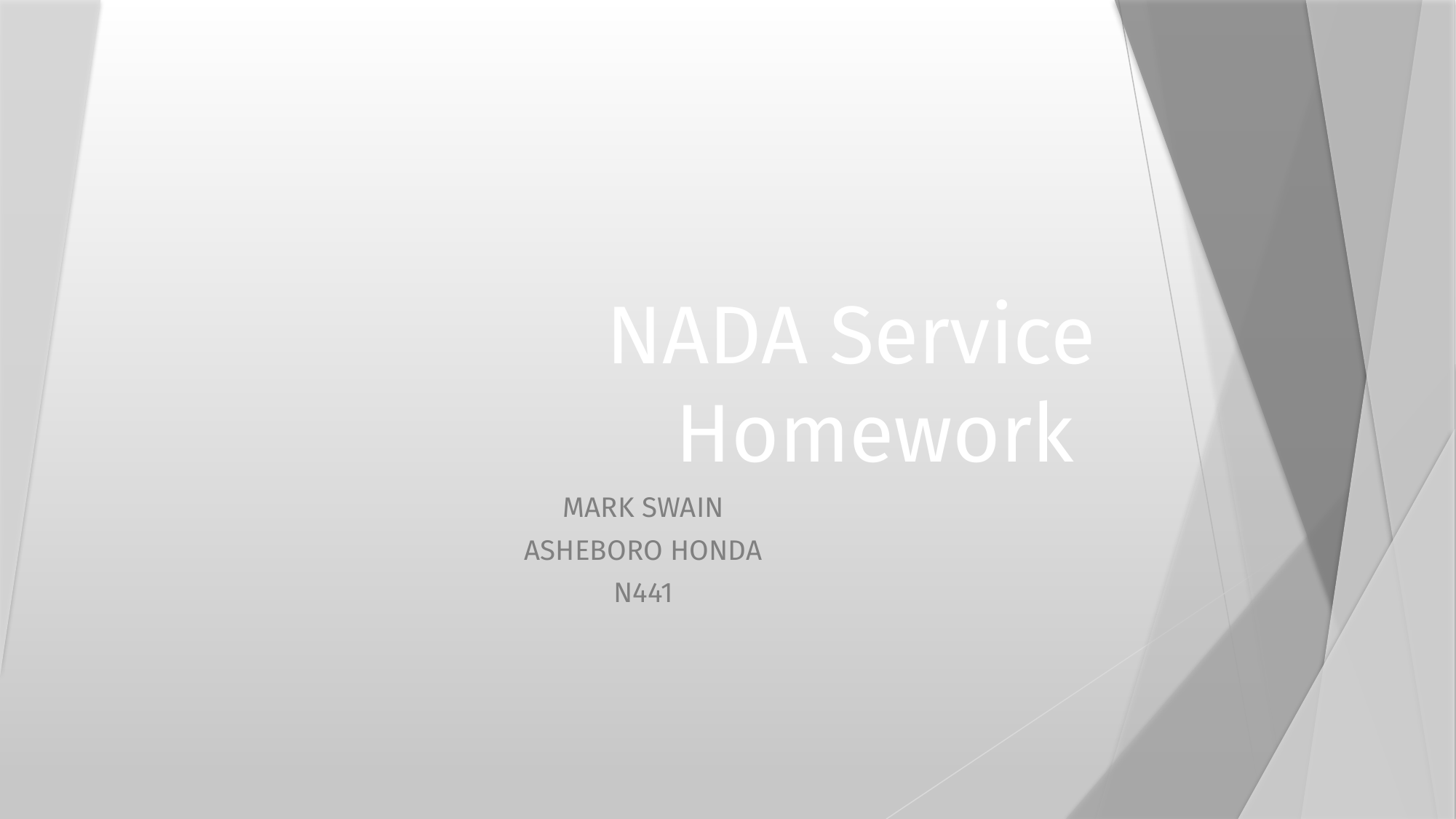

# NADA Service Homework
MARK SWAIN
ASHEBORO HONDA
N441